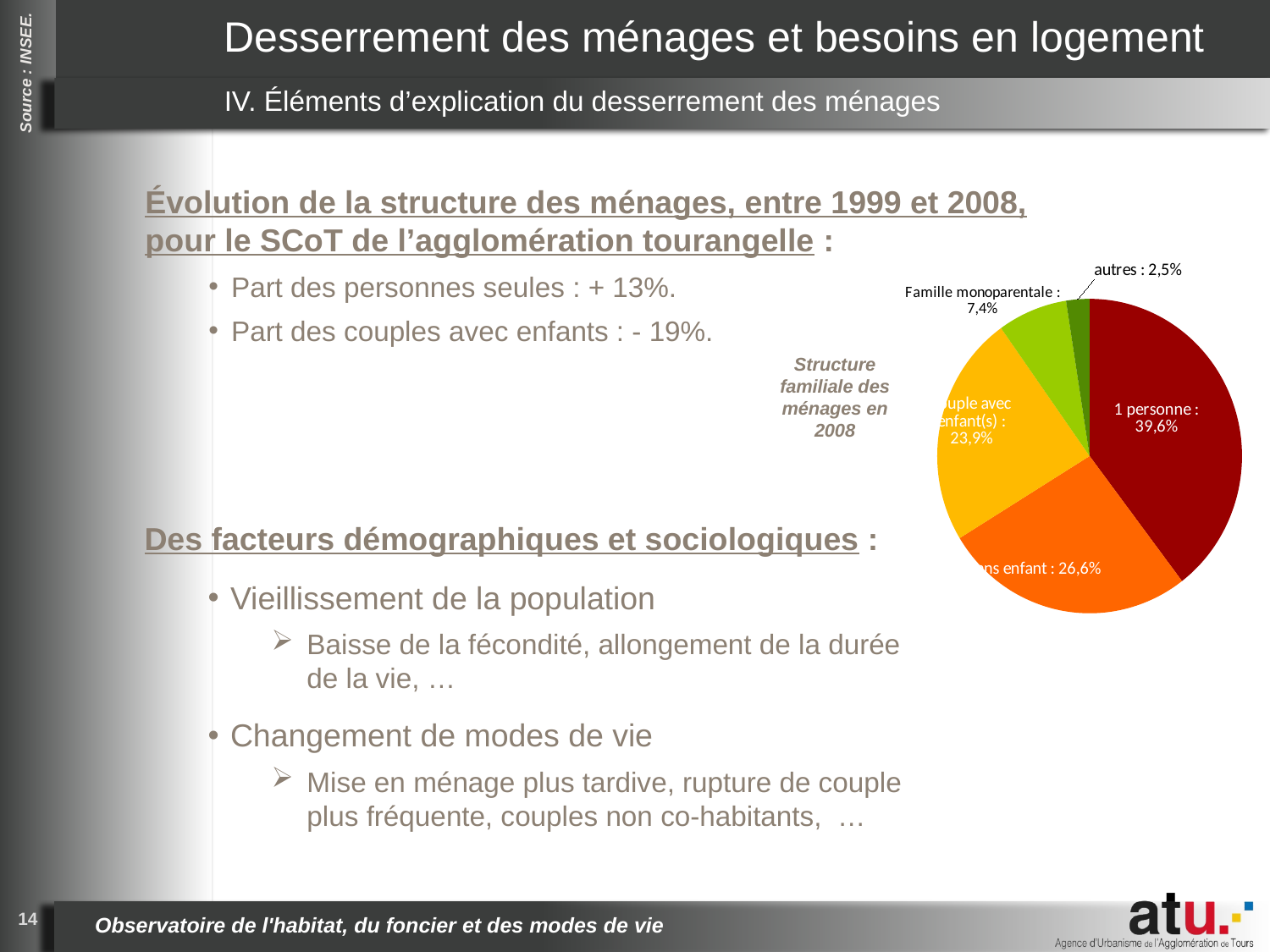

# Desserrement des ménages et besoins en logement
IV. éléments d’explication du desserrement des ménages
évolution de la structure des ménages, entre 1999 et 2008, pour le SCoT de l’agglomération tourangelle :
Part des personnes seules : + 13%.
Part des couples avec enfants : - 19%.
Source : INSEE.

### Chart

| Category |  |
|---|---|
| Ménages d'une personne | 0.3962821738731671 |
| Couples sans enfant | 0.26628368968677 |
| Couples avec enfant(s) | 0.23868399030130721 |
| Familles monoparentales | 0.07397634677579445 |
| Autres ménages sans famille | 0.02477379936296544 |
Structure familiale des ménages en 2008
Des facteurs démographiques et sociologiques :
Vieillissement de la population
Baisse de la fécondité, allongement de la durée de la vie, …
Changement de modes de vie
Mise en ménage plus tardive, rupture de couple plus fréquente, couples non co-habitants,  …
14
Observatoire de l'habitat, du foncier et des modes de vie